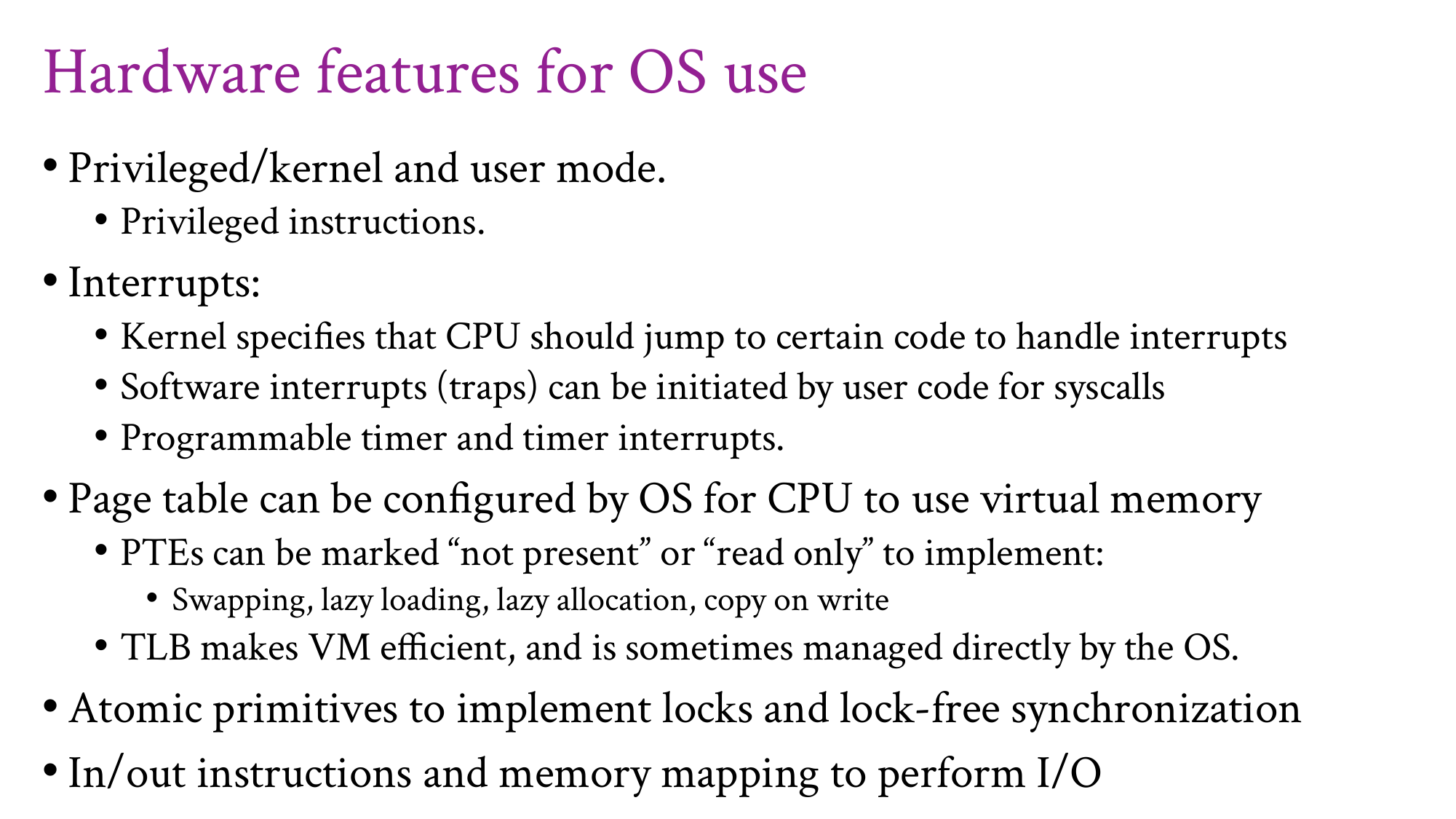

# Hardware features for OS use
Privileged/kernel and user mode.
Privileged instructions.
Interrupts:
Kernel specifies that CPU should jump to certain code to handle interrupts
Software interrupts (traps) can be initiated by user code for syscalls
Programmable timer and timer interrupts.
Page table can be configured by OS for CPU to use virtual memory
PTEs can be marked “not present” or “read only” to implement:
Swapping, lazy loading, lazy allocation, copy on write
TLB makes VM efficient, and is sometimes managed directly by the OS.
Atomic primitives to implement locks and lock-free synchronization
In/out instructions and memory mapping to perform I/O